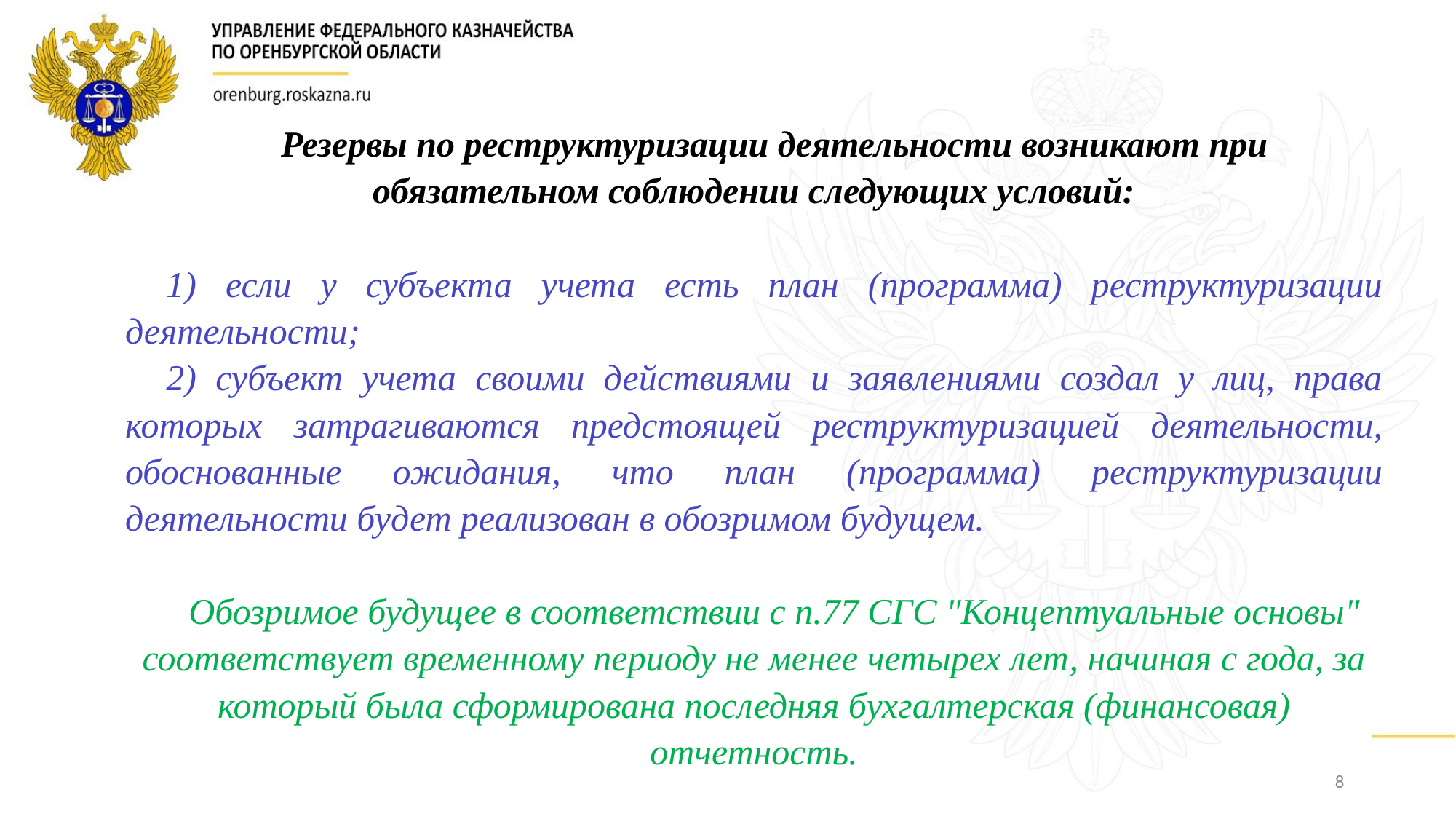

Резервы по реструктуризации деятельности возникают при обязательном соблюдении следующих условий:

1) если у субъекта учета есть план (программа) реструктуризации деятельности;
2) субъект учета своими действиями и заявлениями создал у лиц, права которых затрагиваются предстоящей реструктуризацией деятельности, обоснованные ожидания, что план (программа) реструктуризации деятельности будет реализован в обозримом будущем.

Обозримое будущее в соответствии с п.77 СГС "Концептуальные основы" соответствует временному периоду не менее четырех лет, начиная с года, за который была сформирована последняя бухгалтерская (финансовая) отчетность.
8